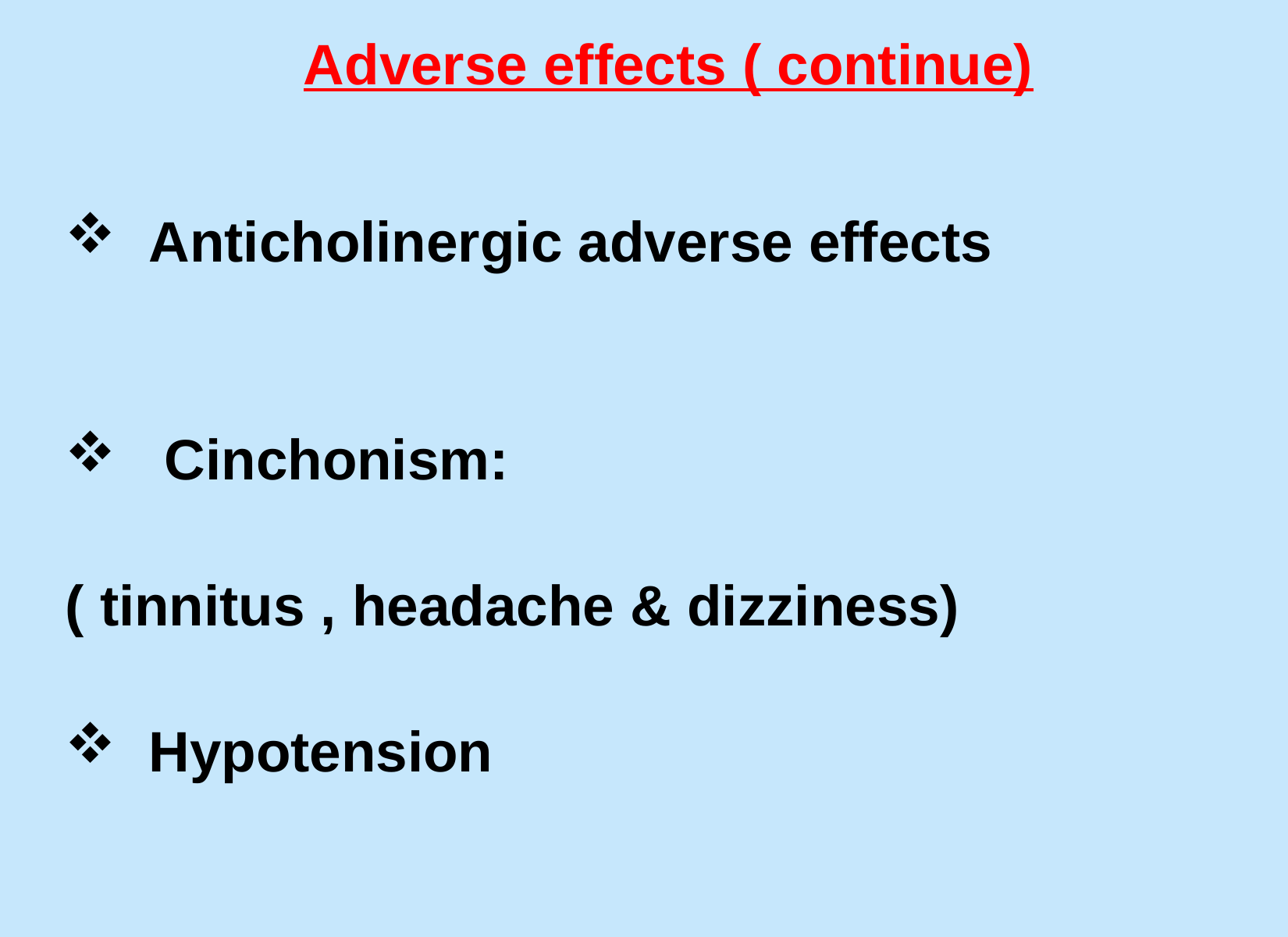

Adverse effects ( continue)

  Anticholinergic adverse effects

   Cinchonism:

( tinnitus , headache & dizziness)

  Hypotension

#